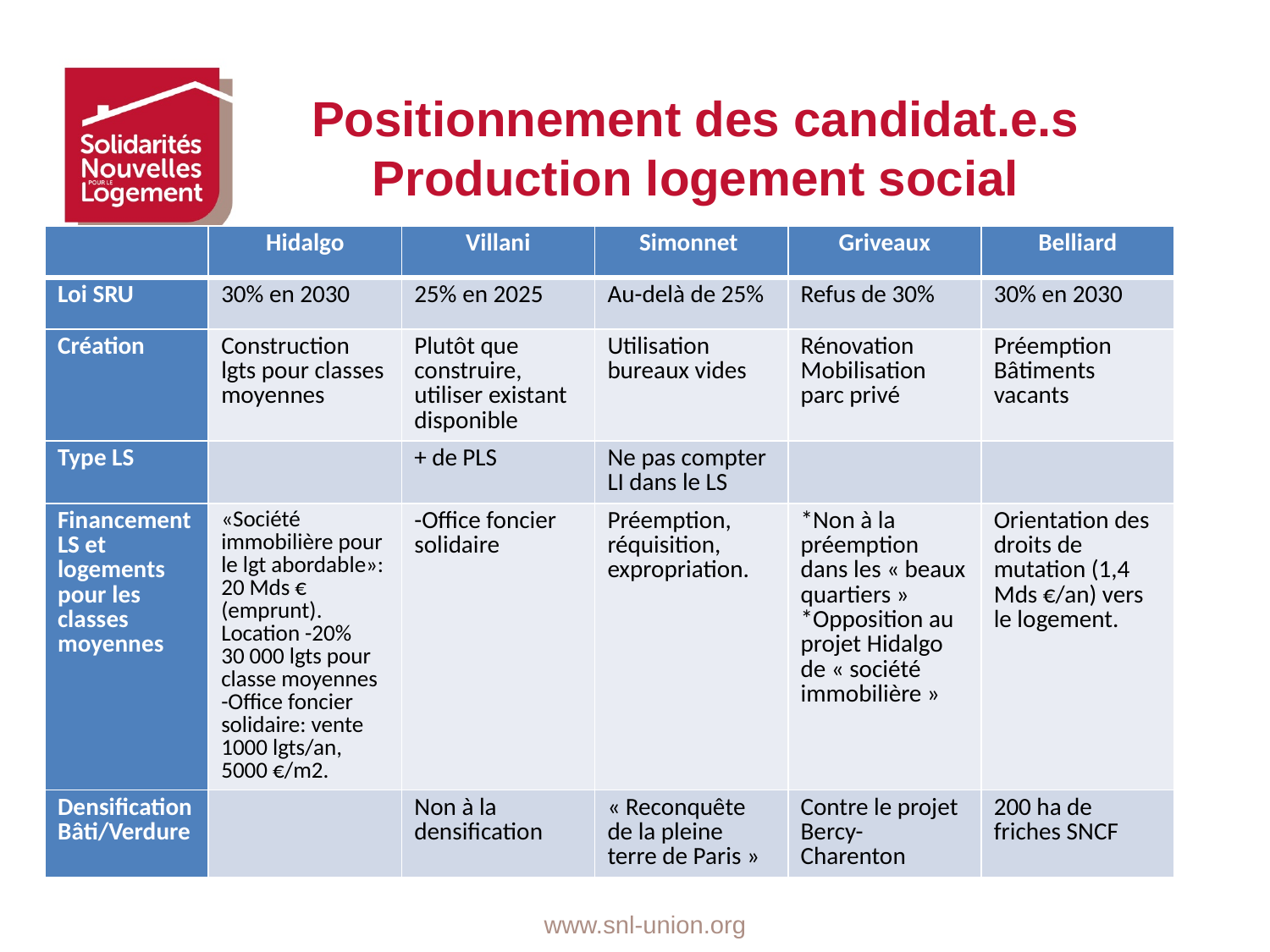

# Positionnement des candidat.e.s Production logement social
|  | Hidalgo | Villani | Simonnet | Griveaux | Belliard |
| --- | --- | --- | --- | --- | --- |
| Loi SRU | 30% en 2030 | 25% en 2025 | Au-delà de 25% | Refus de 30% | 30% en 2030 |
| Création | Construction lgts pour classes moyennes | Plutôt que construire, utiliser existant disponible | Utilisation bureaux vides | Rénovation Mobilisation parc privé | Préemption Bâtiments vacants |
| Type LS |  | + de PLS | Ne pas compter LI dans le LS |  |  |
| Financement LS et logements pour les classes moyennes | «Société immobilière pour le lgt abordable»: 20 Mds € (emprunt). Location -20% 30 000 lgts pour classe moyennes -Office foncier solidaire: vente 1000 lgts/an, 5000 €/m2. | -Office foncier solidaire | Préemption, réquisition, expropriation. | \*Non à la préemption dans les « beaux quartiers » \*Opposition au projet Hidalgo de « société immobilière » | Orientation des droits de mutation (1,4 Mds €/an) vers le logement. |
| Densification Bâti/Verdure |  | Non à la densification | « Reconquête de la pleine terre de Paris » | Contre le projet Bercy-Charenton | 200 ha de friches SNCF |